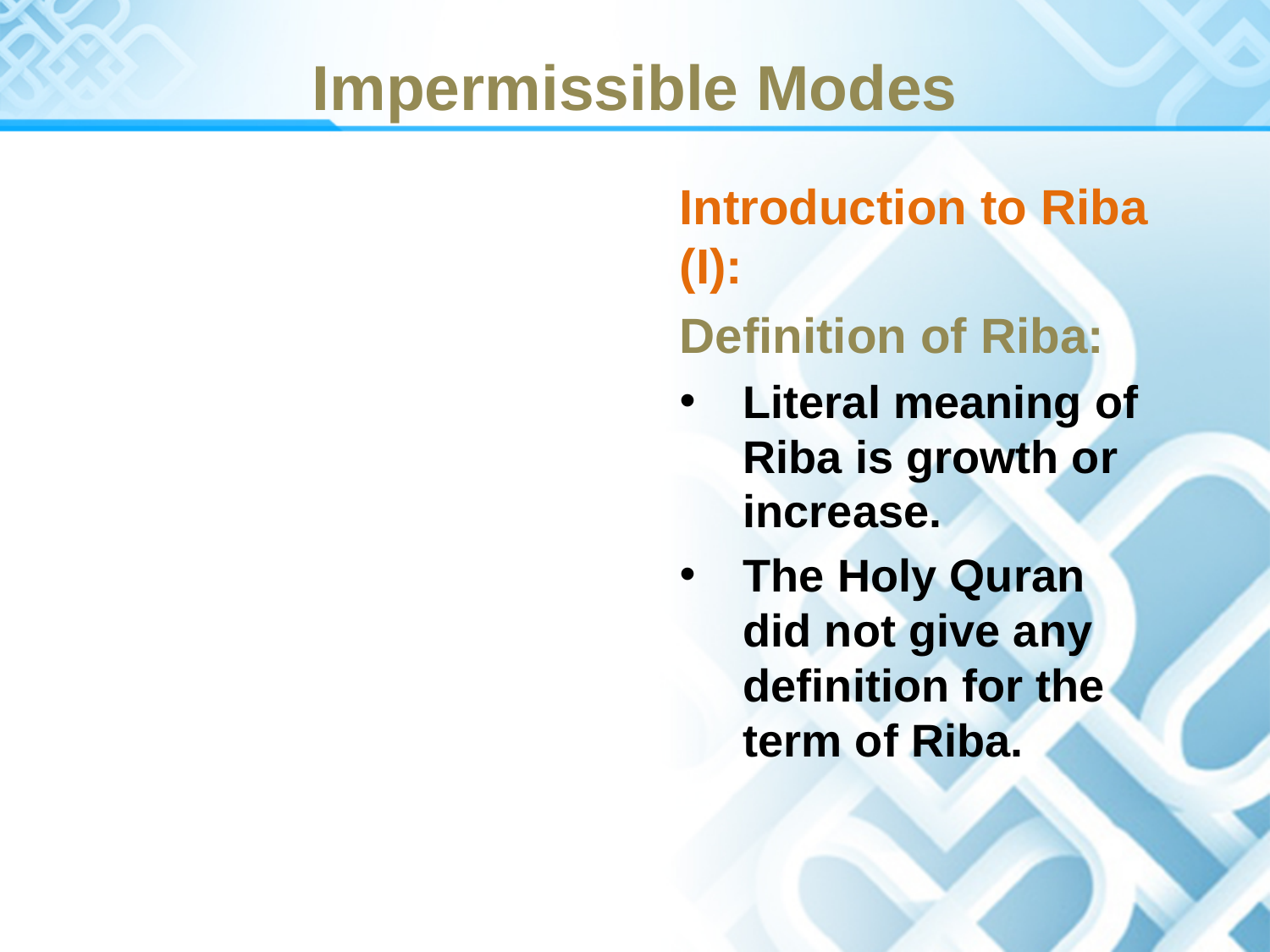

Impermissible Modes
Introduction to Riba (I):
Definition of Riba:
Literal meaning of Riba is growth or increase.
The Holy Quran did not give any definition for the term of Riba.